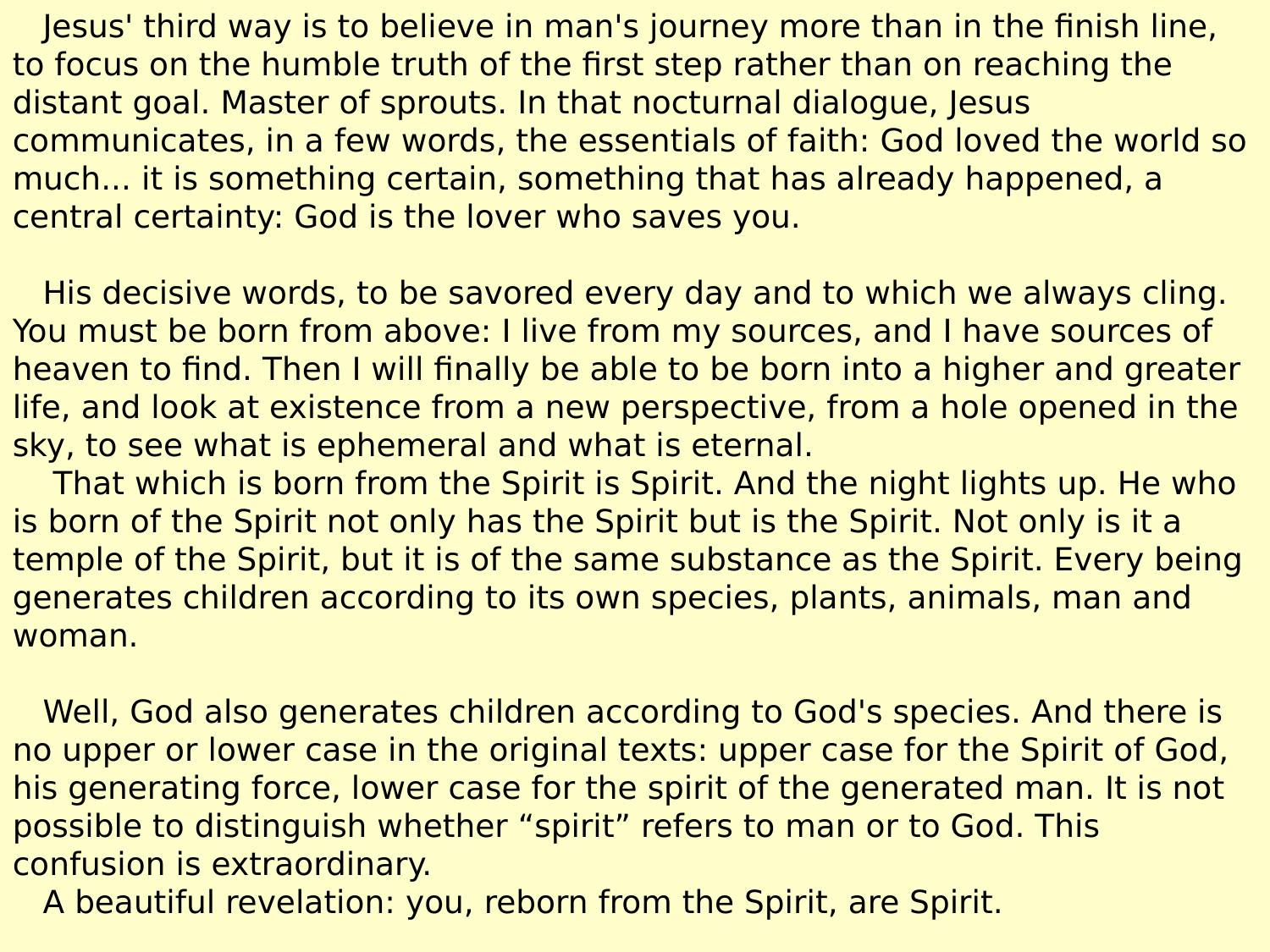

Jesus' third way is to believe in man's journey more than in the finish line, to focus on the humble truth of the first step rather than on reaching the distant goal. Master of sprouts. In that nocturnal dialogue, Jesus communicates, in a few words, the essentials of faith: God loved the world so much... it is something certain, something that has already happened, a central certainty: God is the lover who saves you.

   His decisive words, to be savored every day and to which we always cling. You must be born from above: I live from my sources, and I have sources of heaven to find. Then I will finally be able to be born into a higher and greater life, and look at existence from a new perspective, from a hole opened in the sky, to see what is ephemeral and what is eternal.
    That which is born from the Spirit is Spirit. And the night lights up. He who is born of the Spirit not only has the Spirit but is the Spirit. Not only is it a temple of the Spirit, but it is of the same substance as the Spirit. Every being generates children according to its own species, plants, animals, man and woman.

   Well, God also generates children according to God's species. And there is no upper or lower case in the original texts: upper case for the Spirit of God, his generating force, lower case for the spirit of the generated man. It is not possible to distinguish whether “spirit” refers to man or to God. This confusion is extraordinary.
   A beautiful revelation: you, reborn from the Spirit, are Spirit.